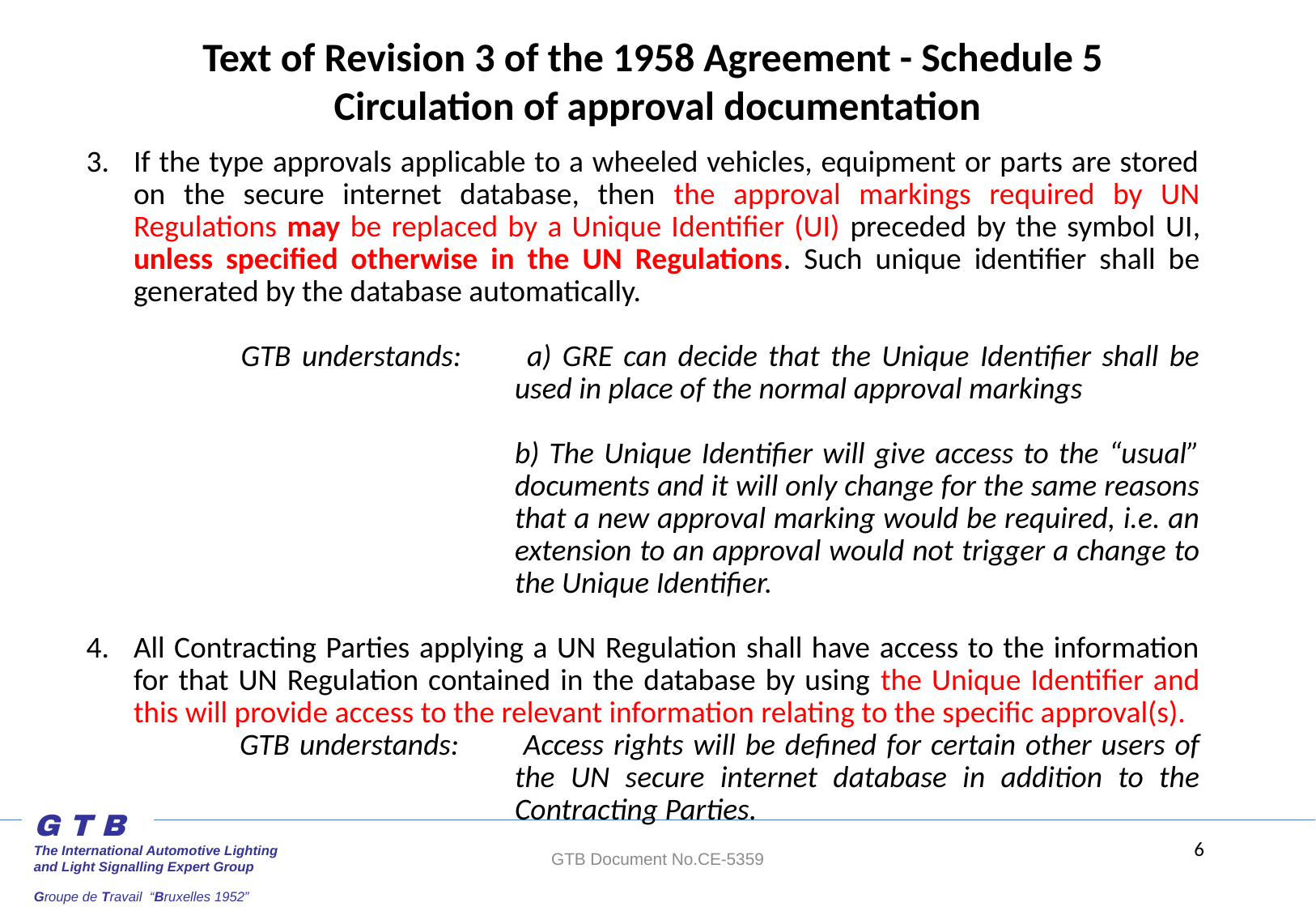

Text of Revision 3 of the 1958 Agreement - Schedule 5
Circulation of approval documentation
If the type approvals applicable to a wheeled vehicles, equipment or parts are stored on the secure internet database, then the approval markings required by UN Regulations may be replaced by a Unique Identifier (UI) preceded by the symbol UI, unless specified otherwise in the UN Regulations. Such unique identifier shall be generated by the database automatically.

 GTB understands: 	a) GRE can decide that the Unique Identifier shall be used in place of the normal approval markings

	b) The Unique Identifier will give access to the “usual” documents and it will only change for the same reasons that a new approval marking would be required, i.e. an extension to an approval would not trigger a change to the Unique Identifier.

All Contracting Parties applying a UN Regulation shall have access to the information for that UN Regulation contained in the database by using the Unique Identifier and this will provide access to the relevant information relating to the specific approval(s).
 GTB understands: 	Access rights will be defined for certain other users of the UN secure internet database in addition to the Contracting Parties.
G T B
The International Automotive Lighting
and Light Signalling Expert Group
Groupe de Travail  “Bruxelles 1952”
GTB Document No.CE-5359
6